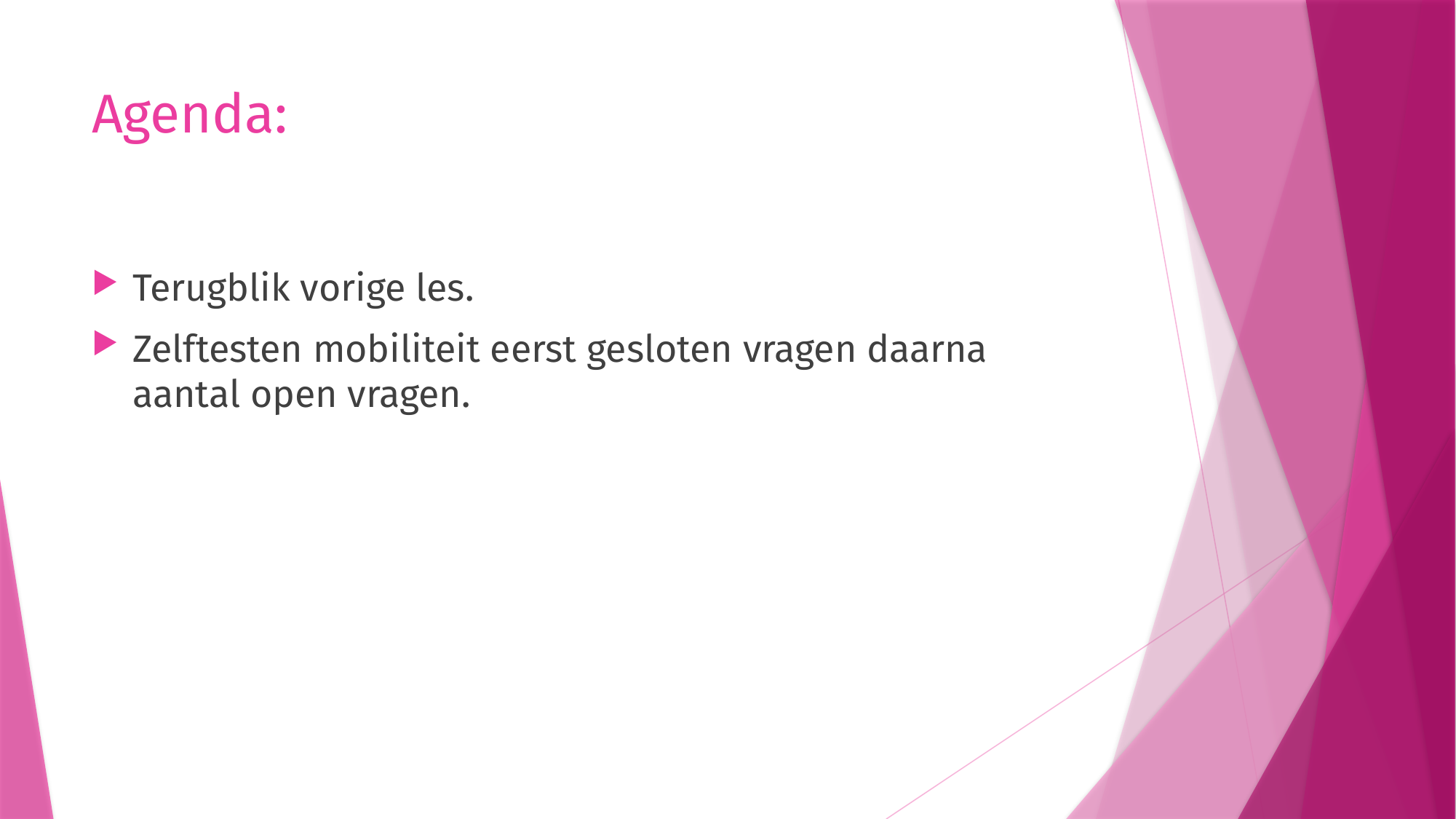

# Agenda:
Terugblik vorige les.
Zelftesten mobiliteit eerst gesloten vragen daarna aantal open vragen.